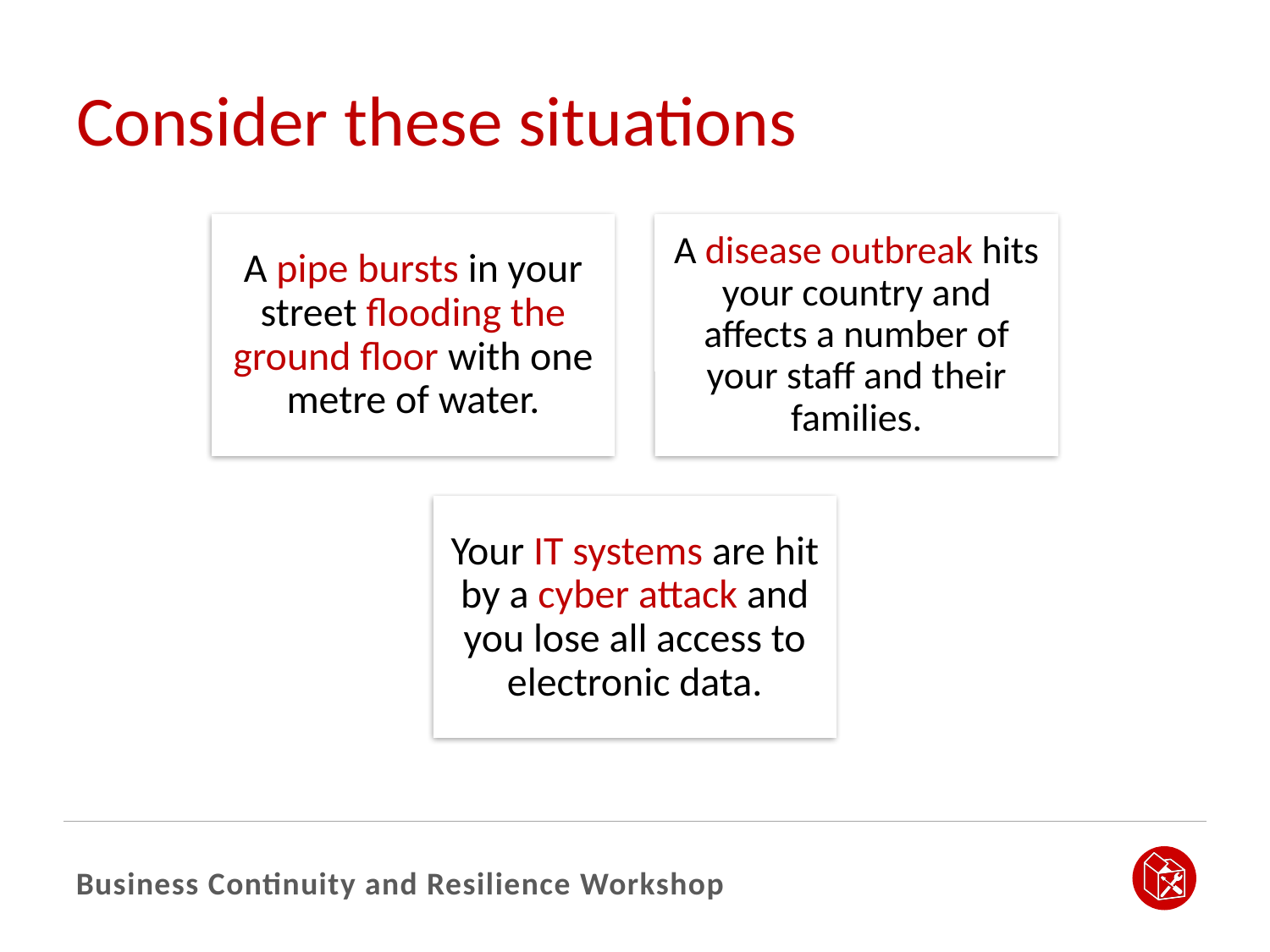

# Consider these situations
A pipe bursts in your street flooding the ground floor with one metre of water.
A disease outbreak hits your country and affects a number of your staff and their families.
Your IT systems are hit by a cyber attack and you lose all access to electronic data.